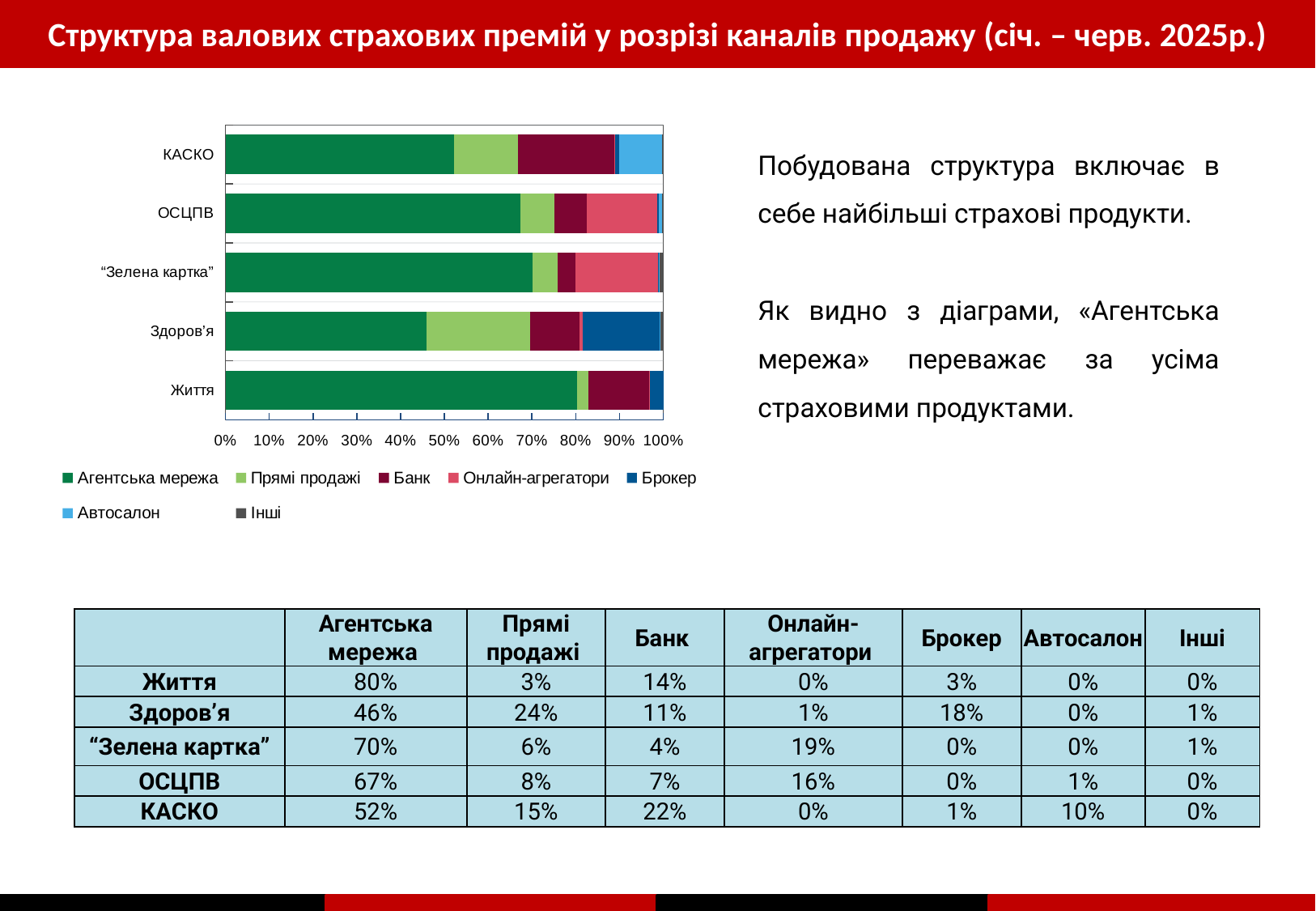

Структура валових страхових премій у розрізі каналів продажу (січ. – черв. 2025р.)

### Chart

| Category | Агентська мережа  | Прямі продажі  | Банк  | Онлайн-агрегатори  | Брокер | Автосалон | Інші |
|---|---|---|---|---|---|---|---|
| Життя | 0.8038 | 0.0251 | 0.1391 | 0.0013 | 0.0307 | 0.0 | 0.0 |
| Здоров’я | 0.4601 | 0.2352 | 0.1133 | 0.0071 | 0.1769 | 0.0005 | 0.007 |
| “Зелена картка” | 0.7018 | 0.0568 | 0.0406 | 0.1884 | 0.003 | 0.0016 | 0.0077 |
| ОСЦПВ | 0.6739 | 0.0772 | 0.0738 | 0.1613 | 0.004 | 0.0063 | 0.0034 |
| КАСКО | 0.5218 | 0.1468 | 0.2192 | 0.0023 | 0.0091 | 0.0985 | 0.0022 |
Побудована структура включає в себе найбільші страхові продукти.

Як видно з діаграми, «Агентська мережа» переважає за усіма страховими продуктами.
|  | Агентська мережа | Прямі продажі | Банк | Онлайн-агрегатори | Брокер | Автосалон | Інші |
| --- | --- | --- | --- | --- | --- | --- | --- |
| Життя | 80% | 3% | 14% | 0% | 3% | 0% | 0% |
| Здоров’я | 46% | 24% | 11% | 1% | 18% | 0% | 1% |
| “Зелена картка” | 70% | 6% | 4% | 19% | 0% | 0% | 1% |
| ОСЦПВ | 67% | 8% | 7% | 16% | 0% | 1% | 0% |
| КАСКО | 52% | 15% | 22% | 0% | 1% | 10% | 0% |